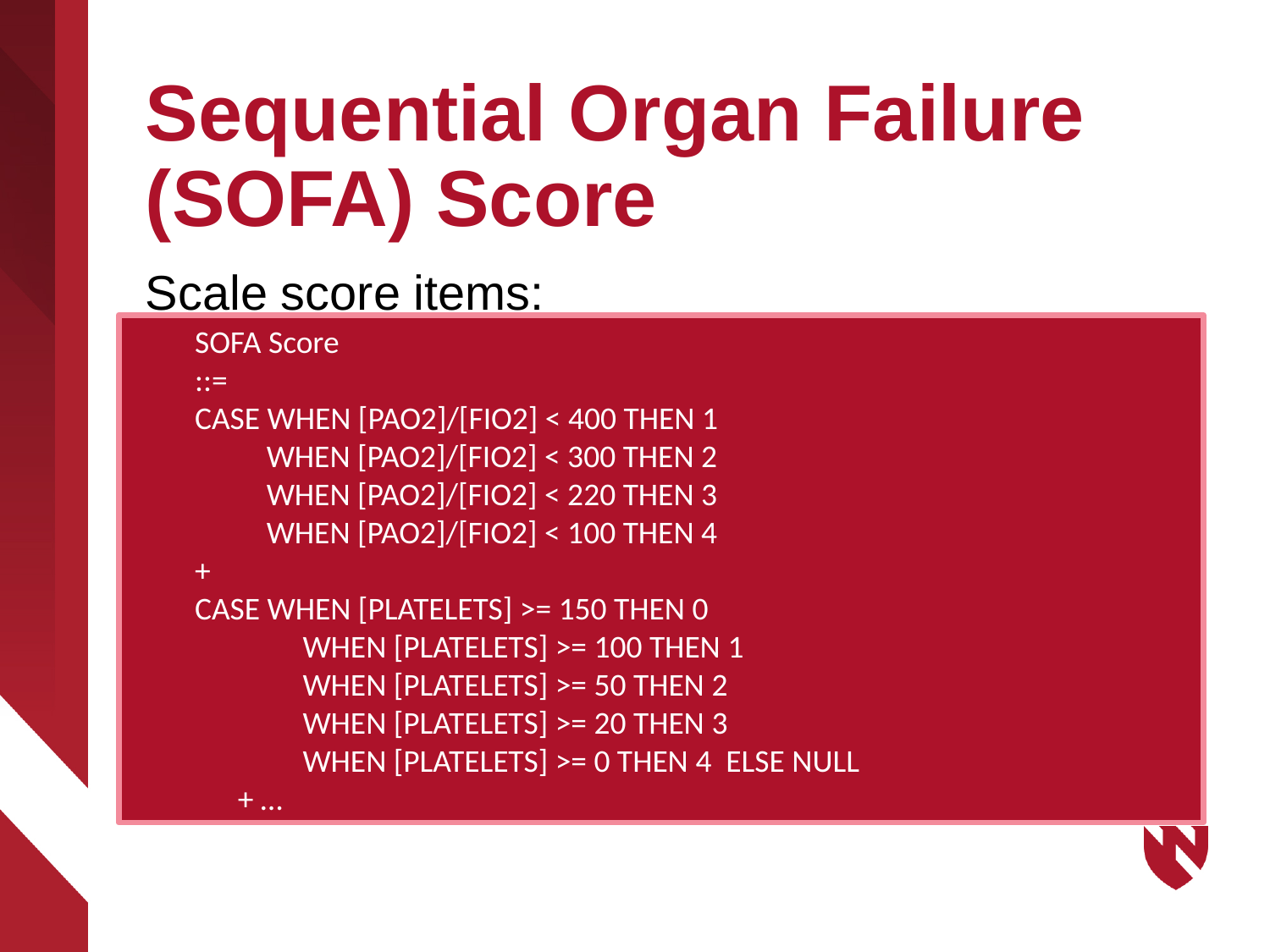

# Sequential Organ Failure (SOFA) Score
Scale score items:
Fraction inhaled oxygen content(%)
Platelet count (10³/µL)
Glasgow Coma Scale (estimate if on sedatives)
Bilirubin (umol/L)
Mean arterial pressure(mmHg) or dose of pressors in use
Creatinine(umol/L) or Urine output

SOFA Score
::=
CASE WHEN [PAO2]/[FIO2] < 400 THEN 1
          WHEN [PAO2]/[FIO2] < 300 THEN 2
          WHEN [PAO2]/[FIO2] < 220 THEN 3
          WHEN [PAO2]/[FIO2] < 100 THEN 4
+
CASE WHEN [PLATELETS] >= 150 THEN 0
               WHEN [PLATELETS] >= 100 THEN 1
               WHEN [PLATELETS] >= 50 THEN 2
               WHEN [PLATELETS] >= 20 THEN 3
               WHEN [PLATELETS] >= 0 THEN 4  ELSE NULL
      + …